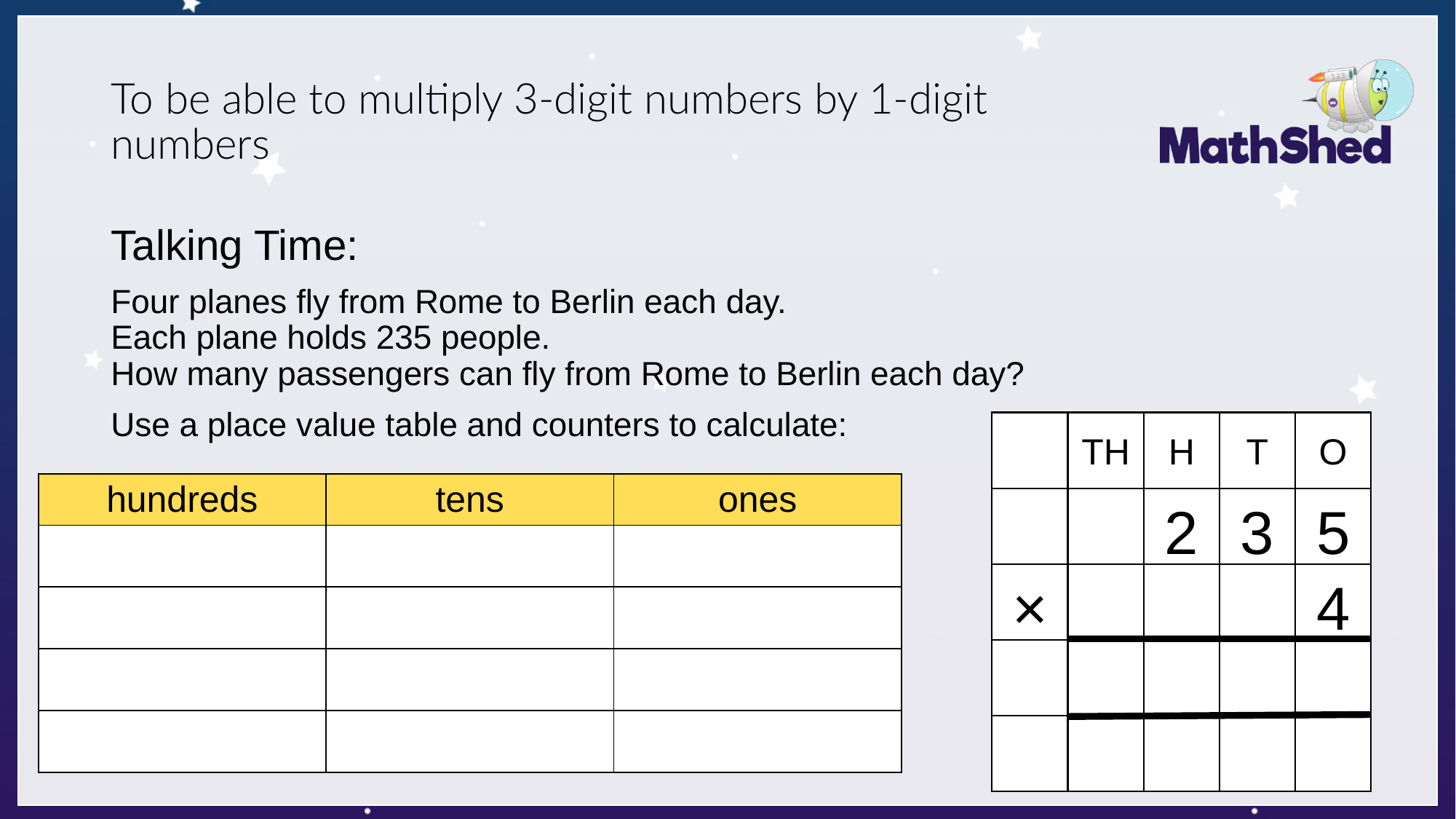

# To be able to multiply 3-digit numbers by 1-digit numbers
Talking Time:
Four planes fly from Rome to Berlin each day.
Each plane holds 235 people.
How many passengers can fly from Rome to Berlin each day?
Use a place value table and counters to calculate:

TH
H
T
O
| hundreds | tens | ones |
| --- | --- | --- |
|  |  |  |
|  |  |  |
|  |  |  |
|  |  |  |

2
3
5
×

4